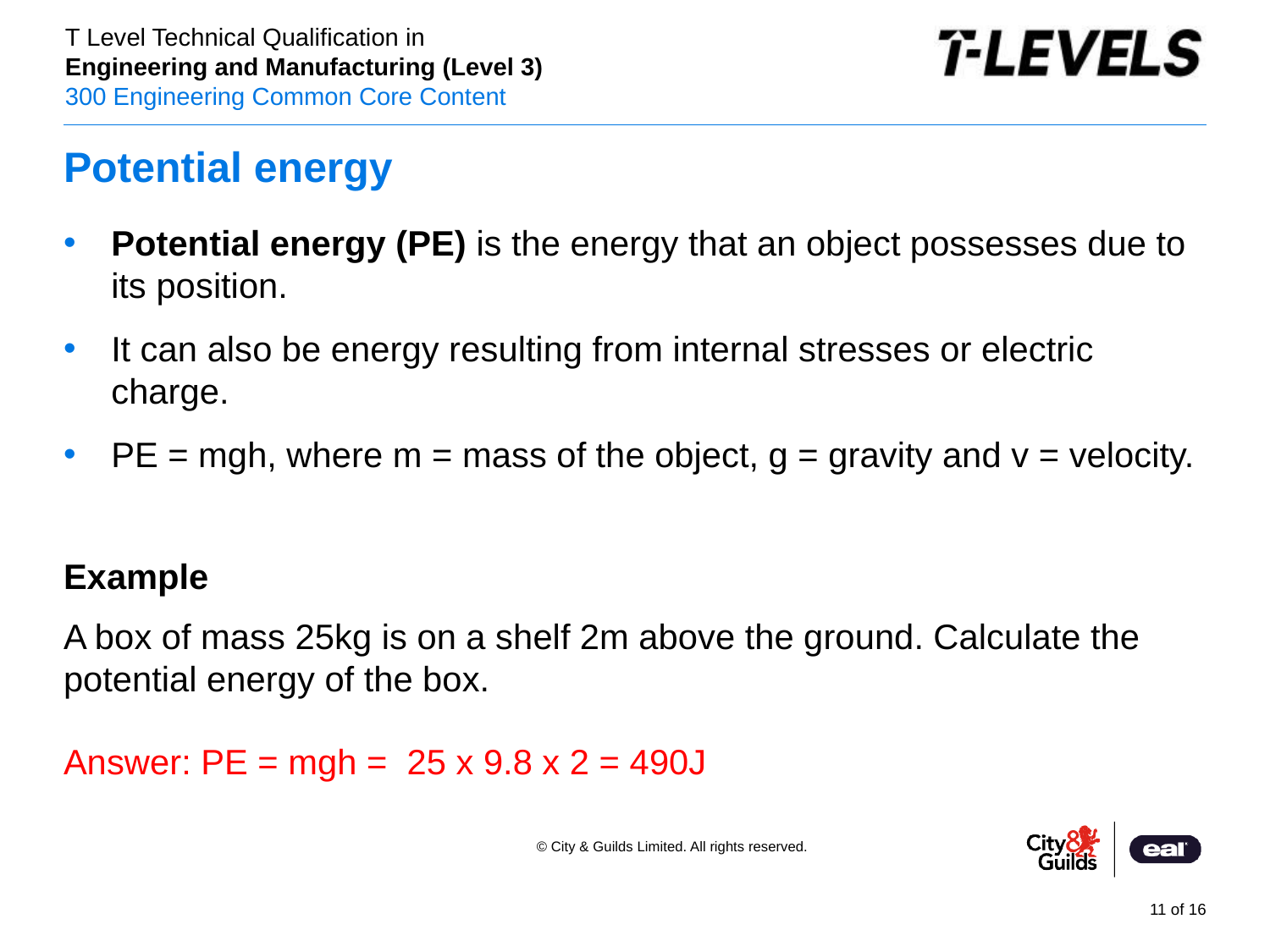

# Potential energy
Potential energy (PE) is the energy that an object possesses due to its position.
It can also be energy resulting from internal stresses or electric charge.
PE = mgh, where m = mass of the object, g = gravity and v = velocity.

Example
A box of mass 25kg is on a shelf 2m above the ground. Calculate the potential energy of the box.
Answer: PE = mgh =  25 x 9.8 x 2 = 490J